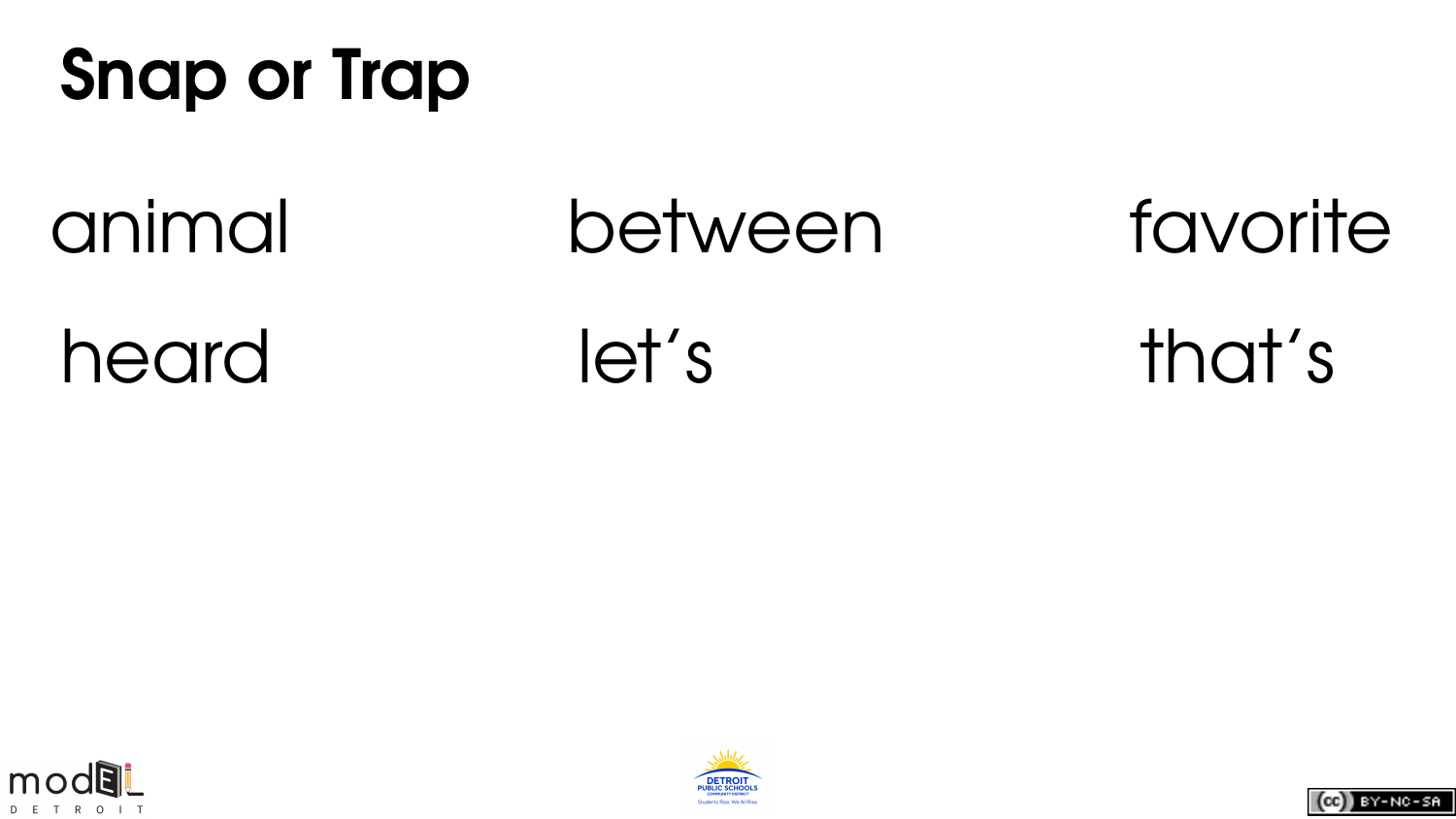

# Snap or Trap
animal		    between		   favorite
heard		    let’s			   that’s